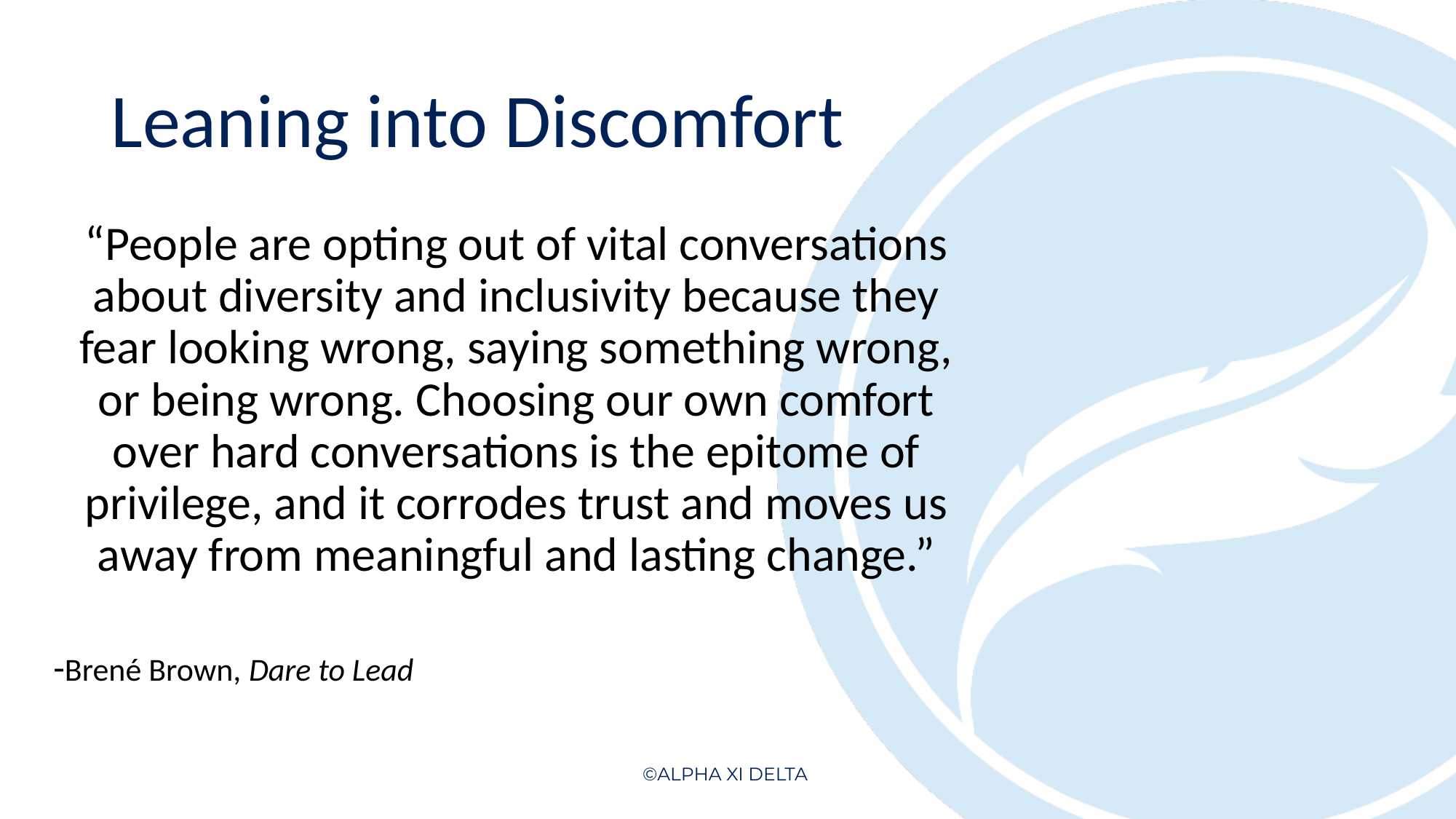

# Leaning into Discomfort
“People are opting out of vital conversations about diversity and inclusivity because they fear looking wrong, saying something wrong, or being wrong. Choosing our own comfort over hard conversations is the epitome of privilege, and it corrodes trust and moves us away from meaningful and lasting change.”

-Brené Brown, Dare to Lead
©ALPHA XI DELTA